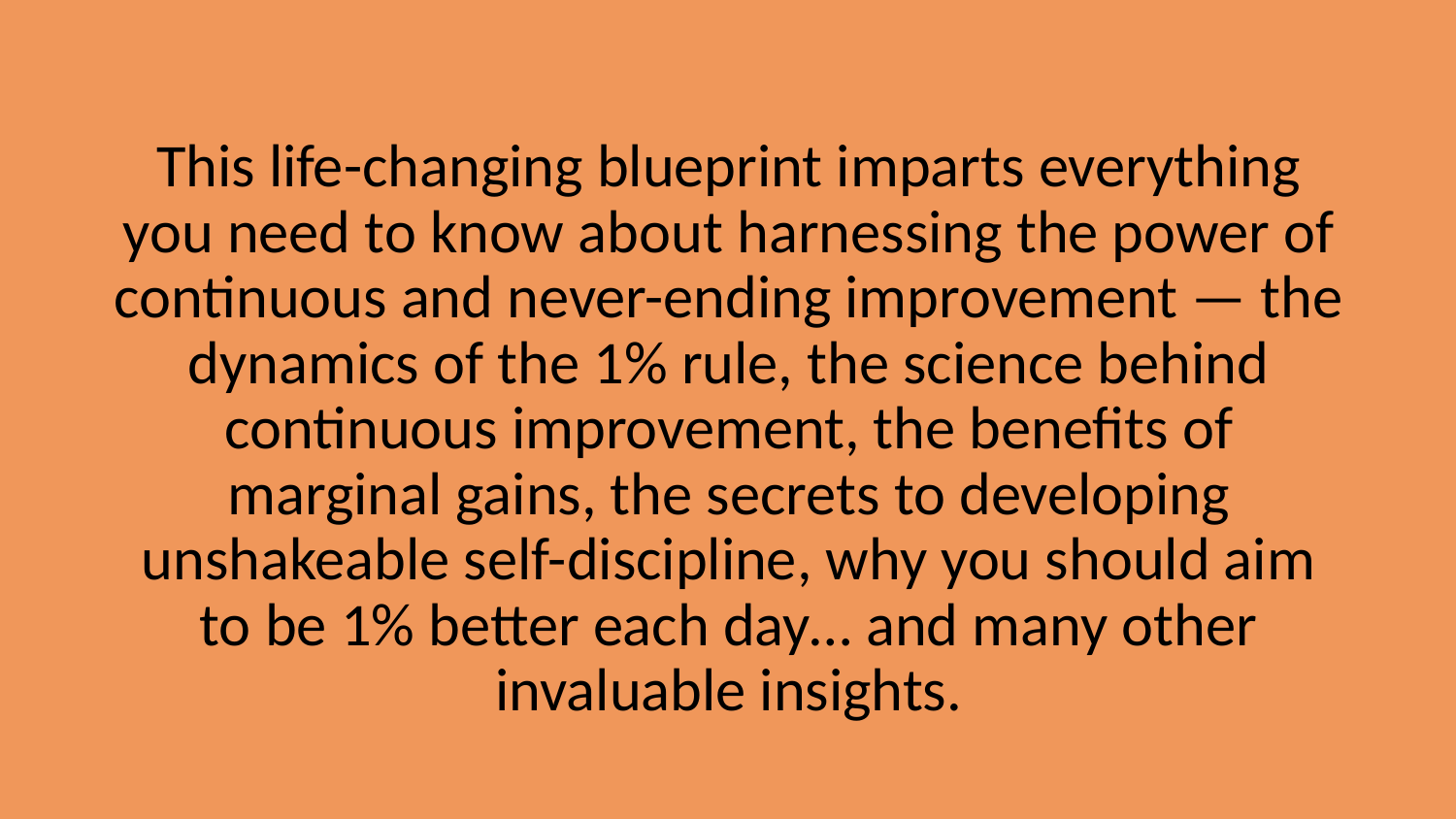

This life-changing blueprint imparts everything you need to know about harnessing the power of continuous and never-ending improvement — the dynamics of the 1% rule, the science behind continuous improvement, the benefits of marginal gains, the secrets to developing unshakeable self-discipline, why you should aim to be 1% better each day… and many other invaluable insights.